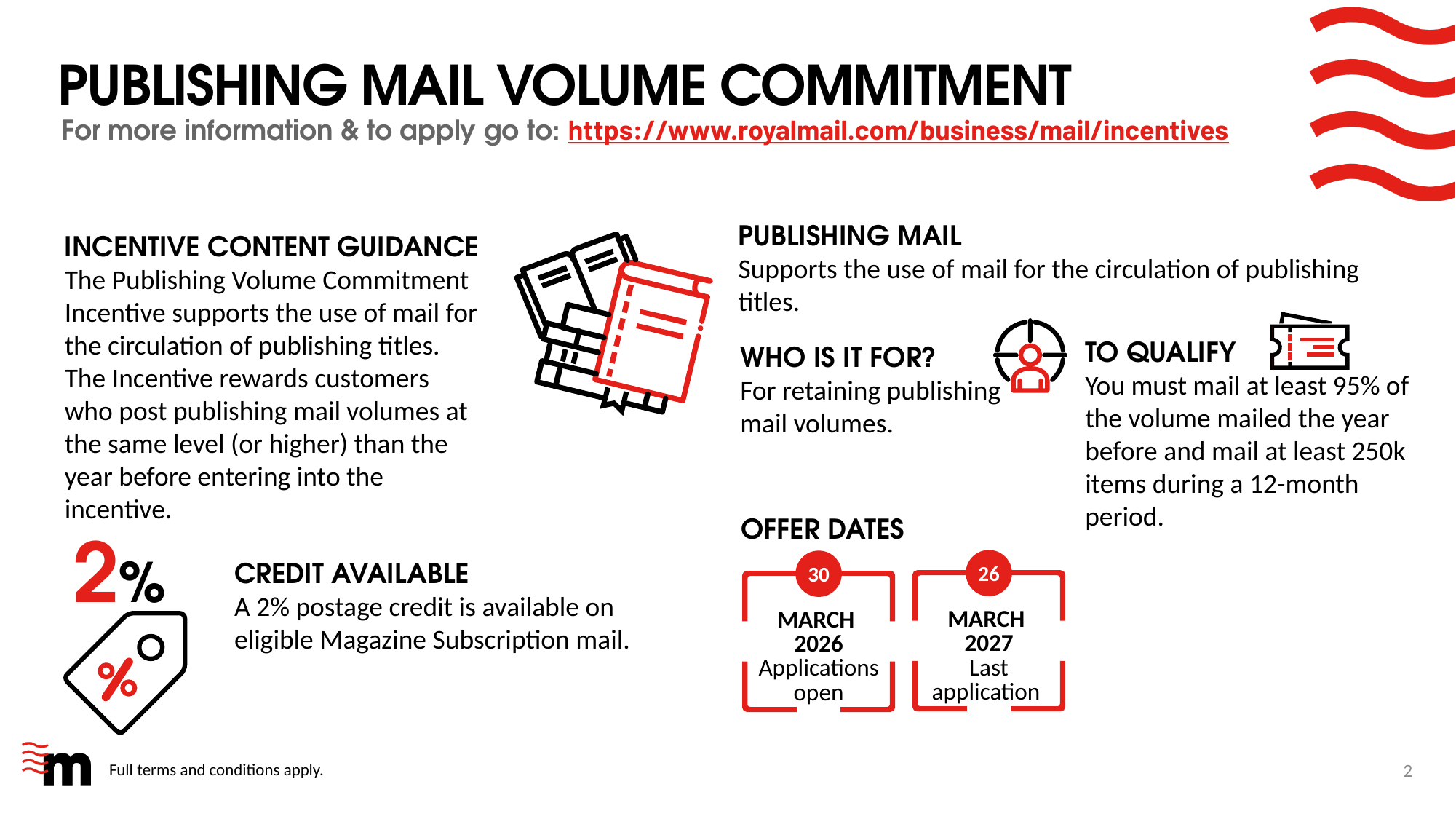

# Publishing mail volume commitment
For more information & to apply go to: https://www.royalmail.com/business/mail/incentives
PUBLISHING MAIL
Supports the use of mail for the circulation of publishing titles.
INCENTIVE CONTENT GUIDANCE
The Publishing Volume Commitment Incentive supports the use of mail for the circulation of publishing titles. The Incentive rewards customers who post publishing mail volumes at the same level (or higher) than the year before entering into the incentive.

WHO IS IT FOR?
For retaining publishing mail volumes.
TO QUALIFY
You must mail at least 95% of the volume mailed the year before and mail at least 250k items during a 12-month period.
OFFER DATES
2%
26
30
CREDIT AVAILABLE
A 2% postage credit is available on eligible Magazine Subscription mail.
MARCH
2027
Last application
MARCH
2026
Applications open

2
Full terms and conditions apply.